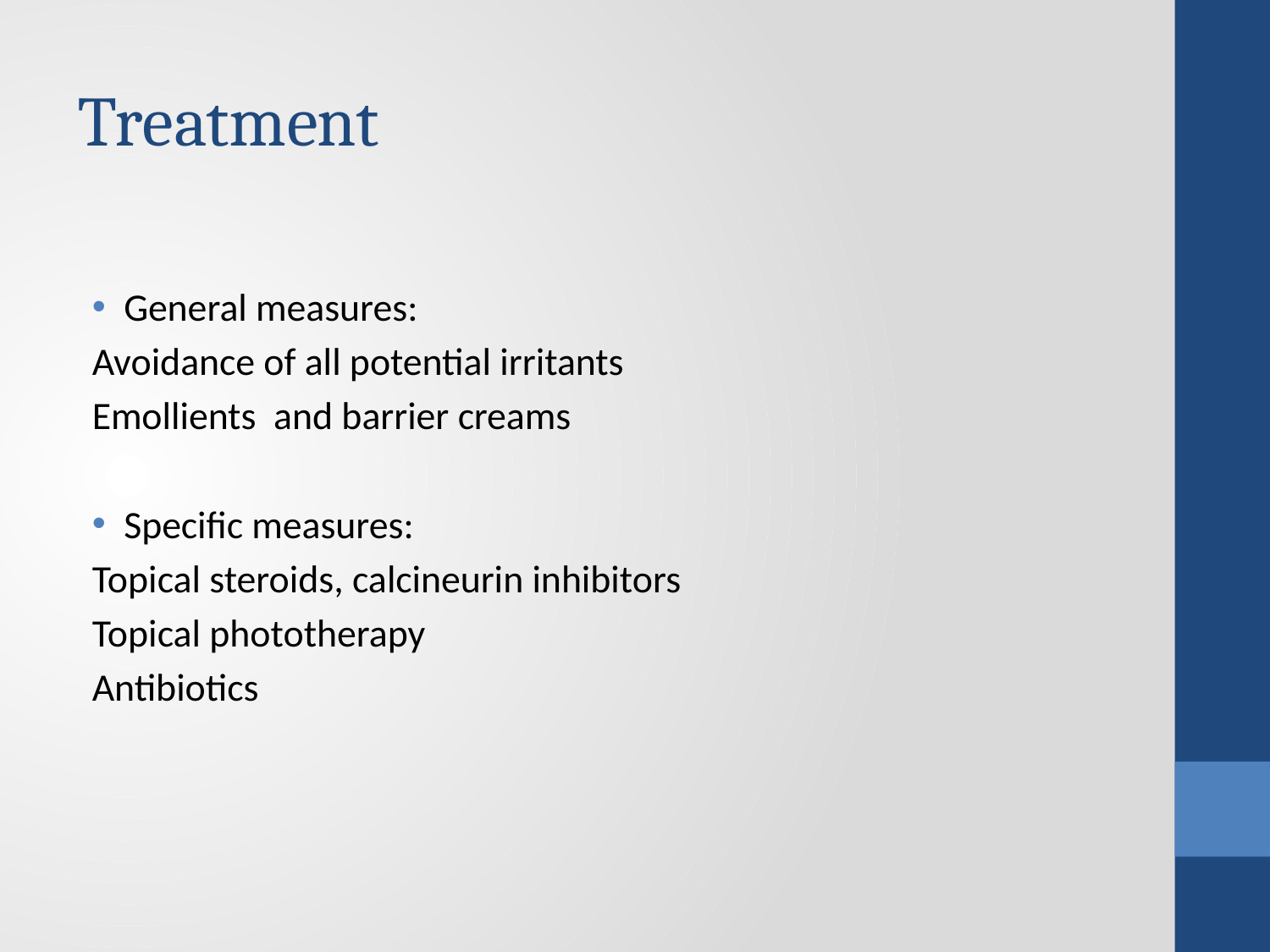

# Treatment

General measures:
Avoidance of all potential irritants
Emollients  and barrier creams

Specific measures:
Topical steroids, calcineurin inhibitors
Topical phototherapy
Antibiotics